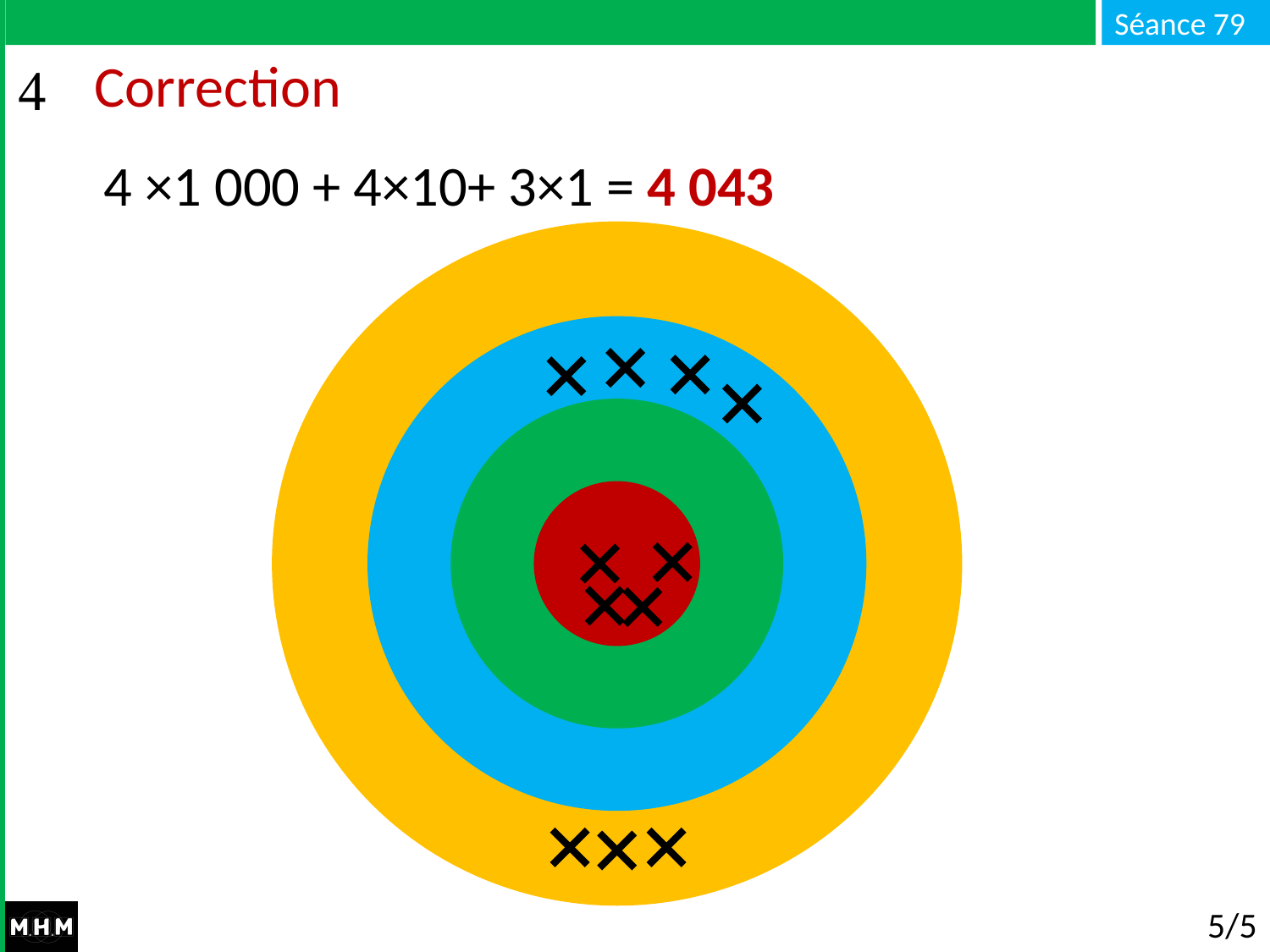

# Correction
4 ×1 000 + 4×10+ 3×1 = 4 043

1 000  100  10    1

5/5